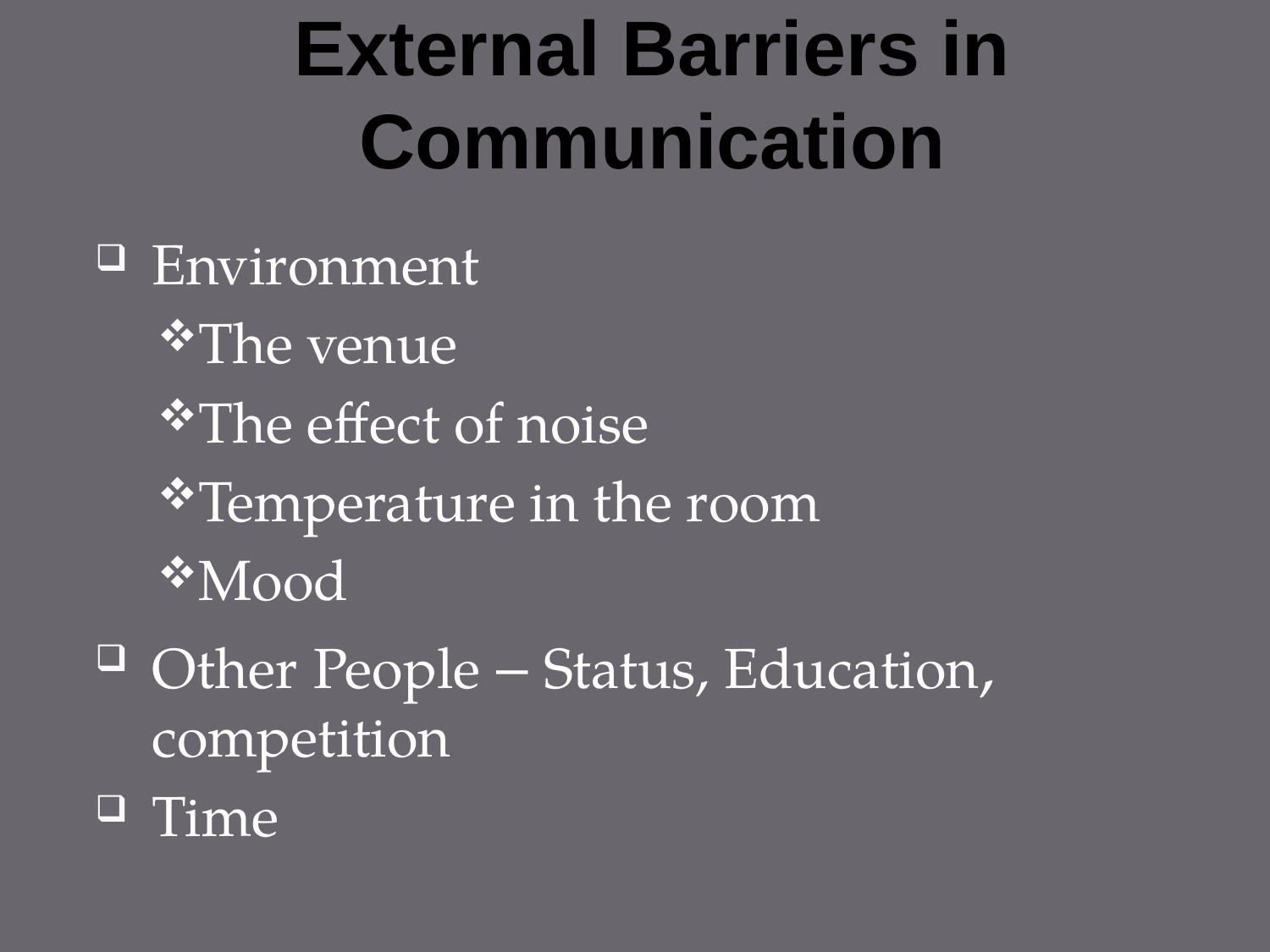

# External Barriers in Communication
Environment
The venue
The effect of noise
Temperature in the room
Mood
Other People – Status, Education, competition
Time